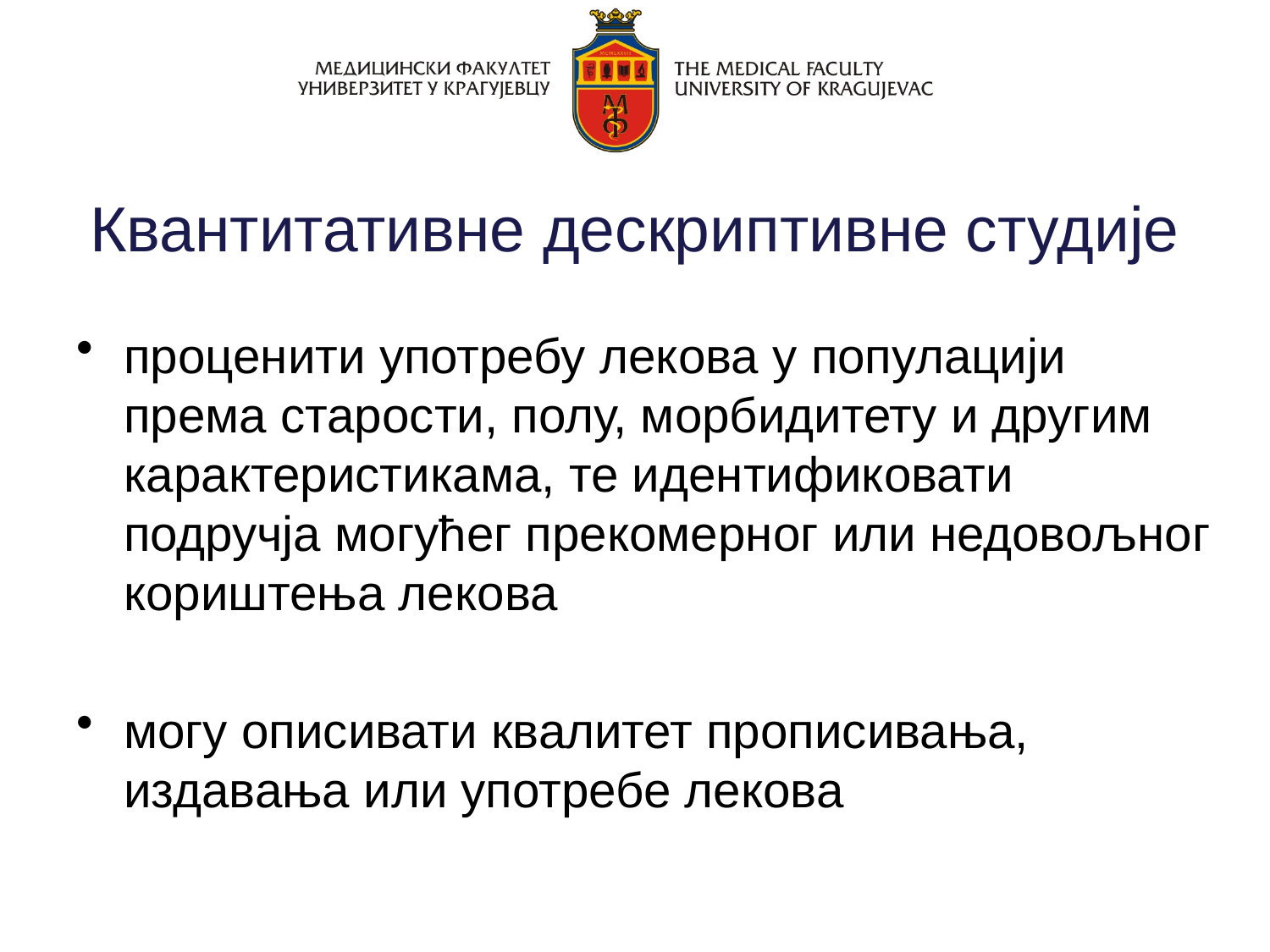

# Квантитативне дескриптивне студије
проценити употребу лекова у популацији према старости, полу, морбидитету и другим карактеристикама, те идентификовати подручја могућег прекомерног или недовољног кориштења лекова

могу описивати квалитет прописивања, издавања или употребе лекова